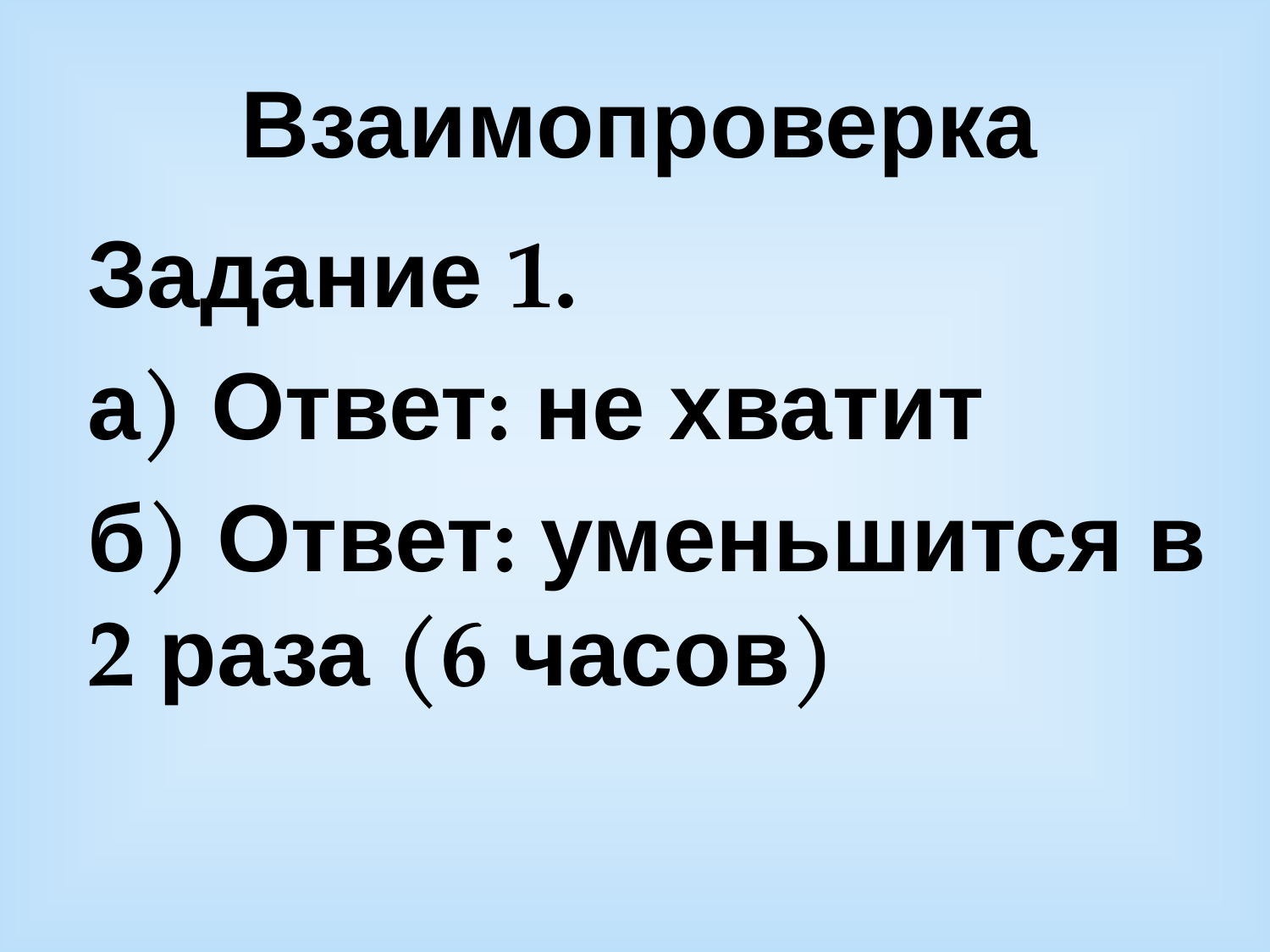

Взаимопроверка
Задание 1.
а) Ответ: не хватит
б) Ответ: уменьшится в 2 раза (6 часов)